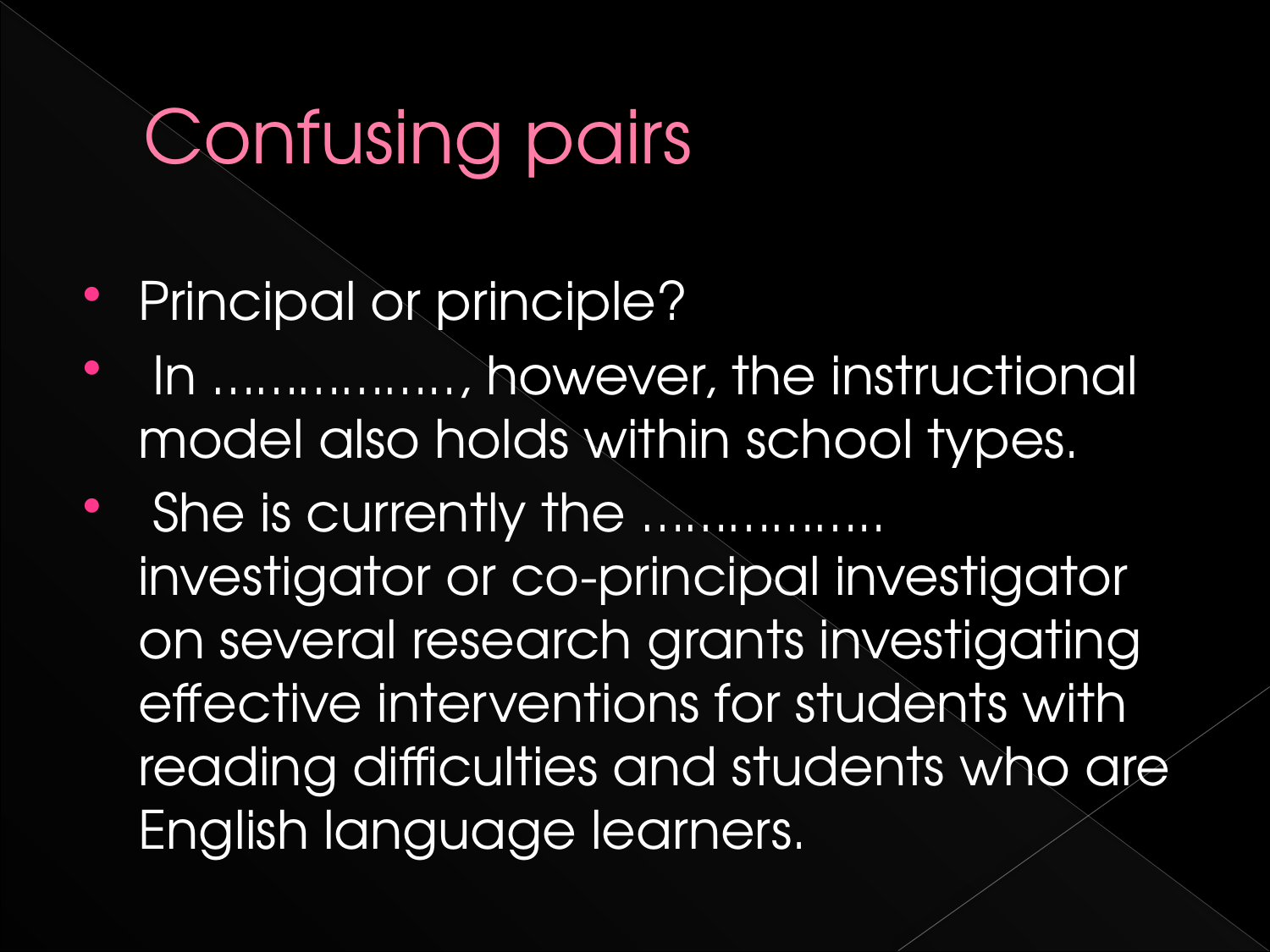

# Confusing pairs
Principal or principle?
 In …………….., however, the instructional model also holds within school types.
 She is currently the …………….. investigator or co-principal investigator on several research grants investigating effective interventions for students with reading difficulties and students who are English language learners.